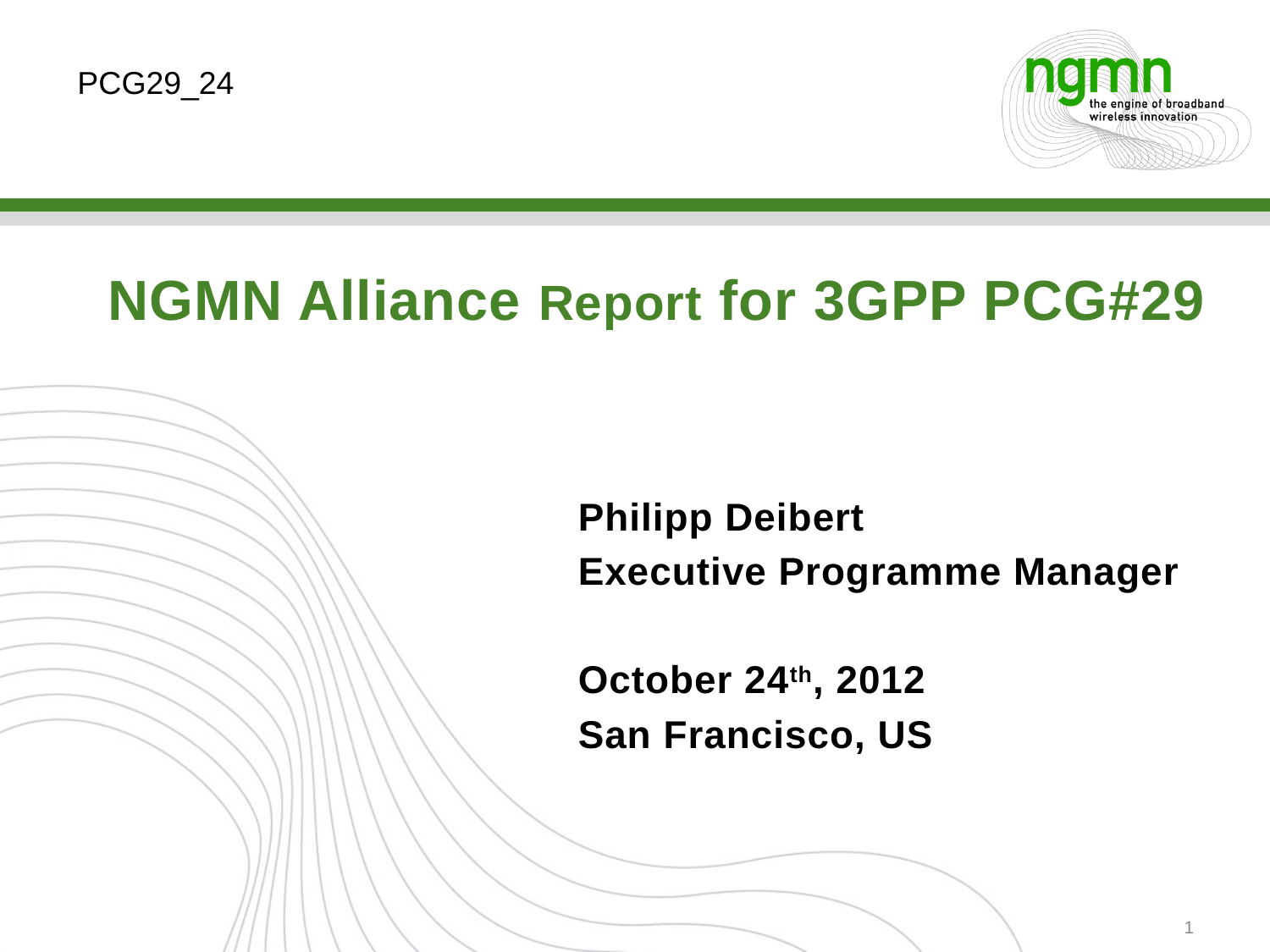

PCG29_24
# NGMN Alliance Report for 3GPP PCG#29
Philipp Deibert
Executive Programme Manager

October 24th, 2012
San Francisco, US
1